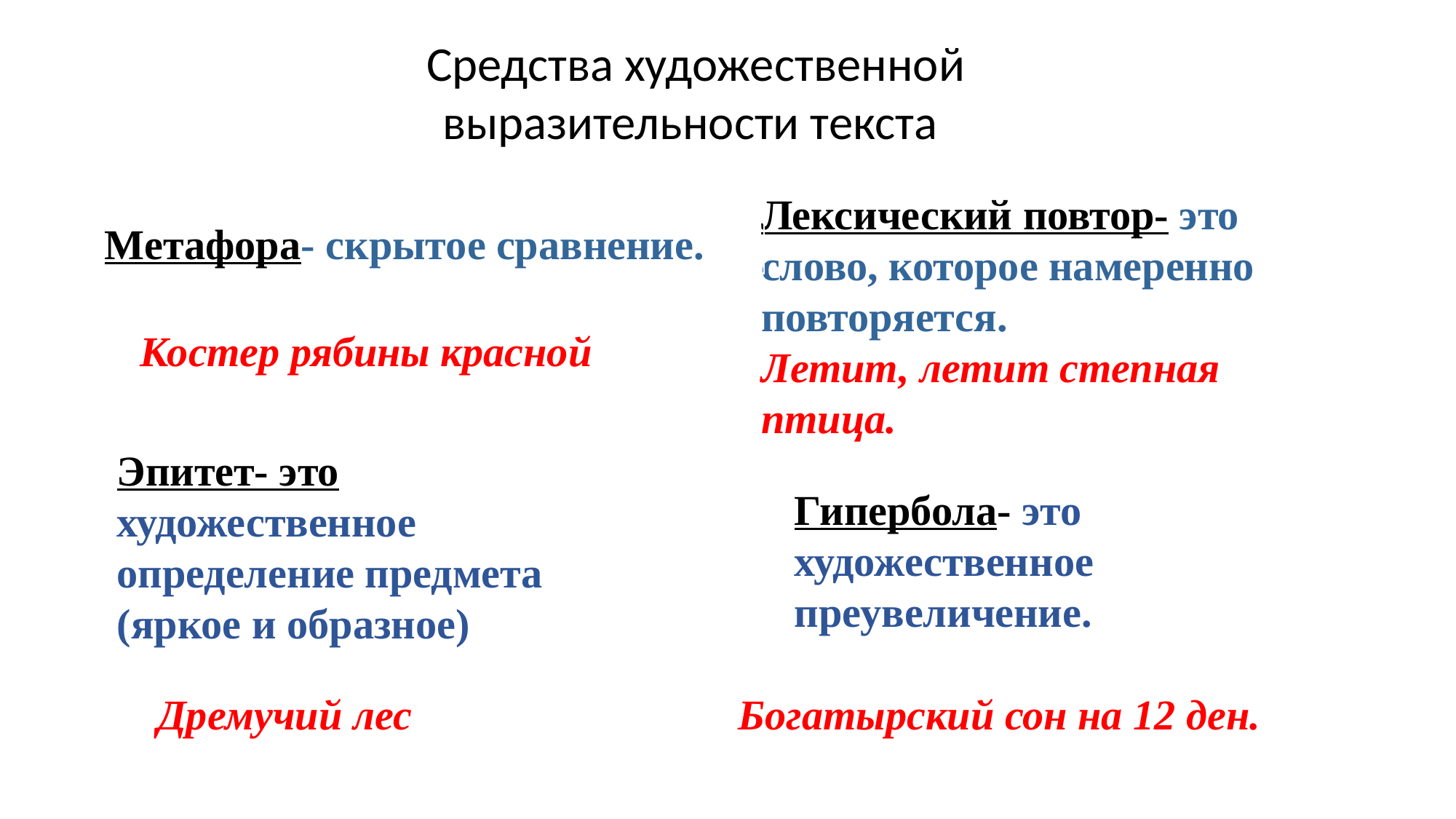

Средства художественной выразительности текста
Лексический повтор- это слово, которое намеренно повторяется.
Летит, летит степная птица.
Метафора- скрытое сравнение.
Костер рябины красной
Эпитет- это художественное определение предмета (яркое и образное)
Гипербола- это
художественное
преувеличение.
Дремучий лес
Богатырский сон на 12 ден.